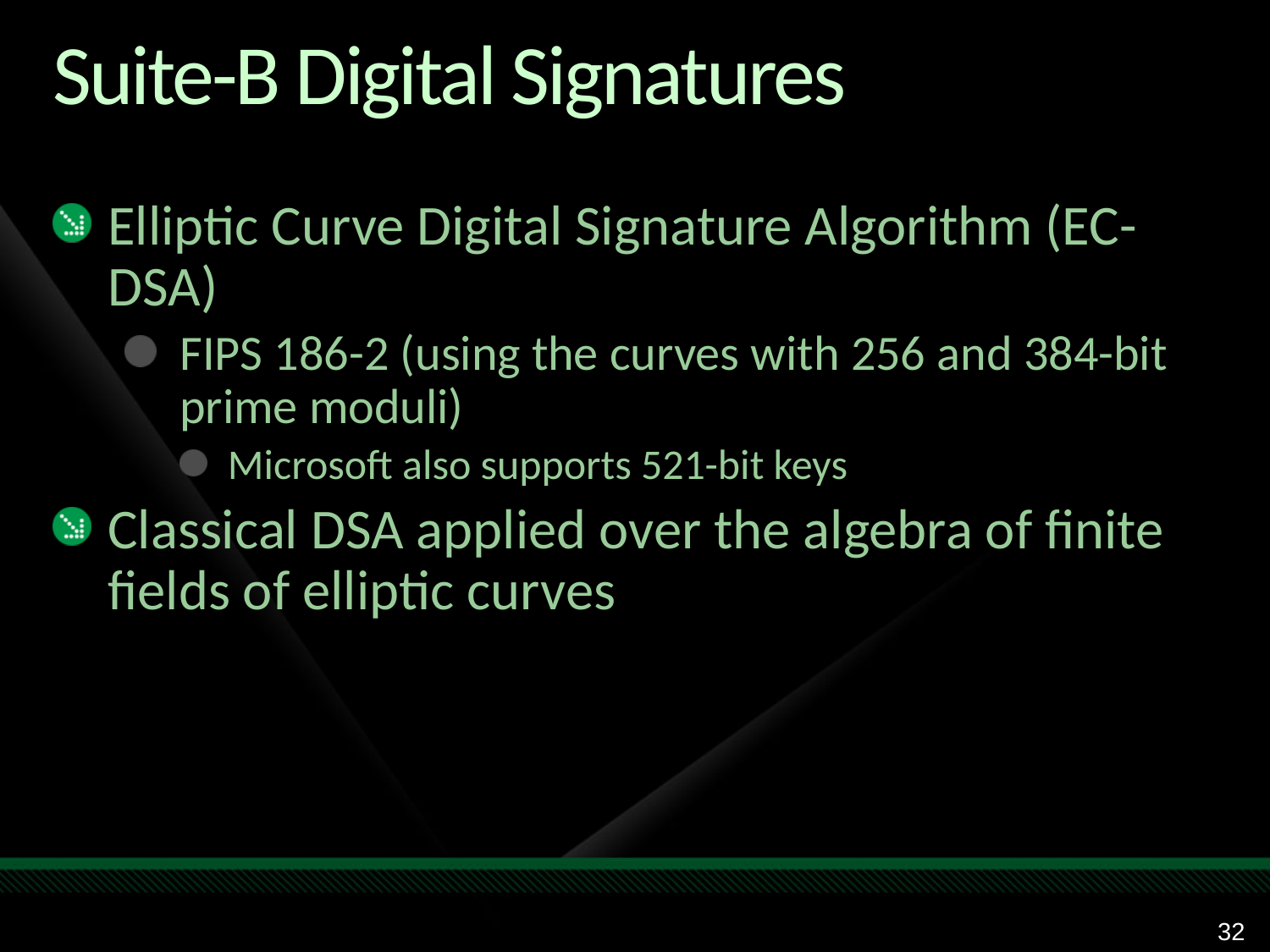

# Suite-B Digital Signatures
Elliptic Curve Digital Signature Algorithm (EC-DSA)
FIPS 186-2 (using the curves with 256 and 384-bit prime moduli)
Microsoft also supports 521-bit keys
Classical DSA applied over the algebra of finite fields of elliptic curves